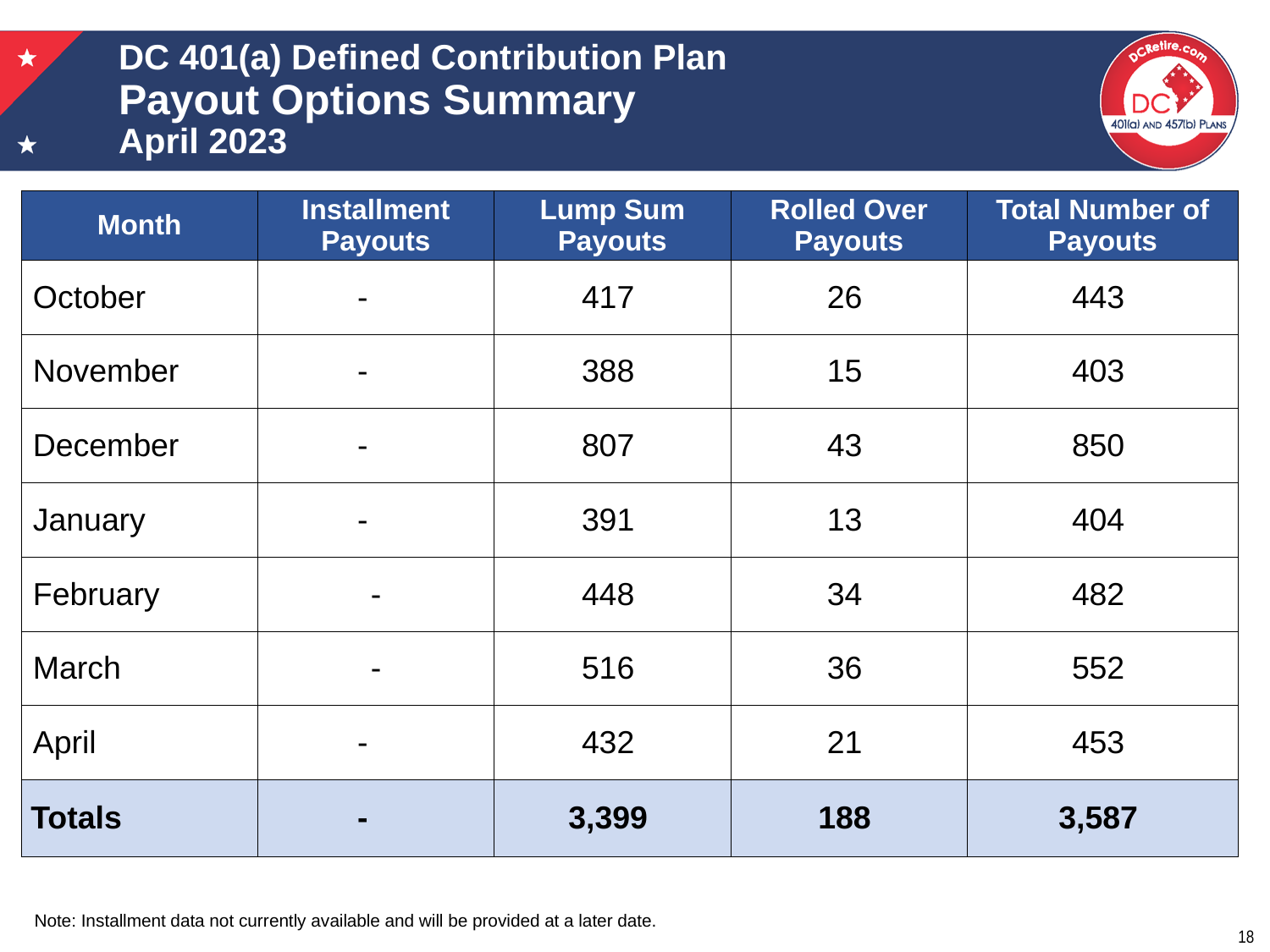

# DC 401(a) Defined Contribution Plan Payout Options Summary April 2023
| Month | Installment Payouts | Lump Sum Payouts | Rolled Over Payouts | Total Number of Payouts |
| --- | --- | --- | --- | --- |
| October | - | 417 | 26 | 443 |
| November | - | 388 | 15 | 403 |
| December | - | 807 | 43 | 850 |
| January | - | 391 | 13 | 404 |
| February | - | 448 | 34 | 482 |
| March | - | 516 | 36 | 552 |
| April | - | 432 | 21 | 453 |
| Totals | - | 3,399 | 188 | 3,587 |
Note: Installment data not currently available and will be provided at a later date.